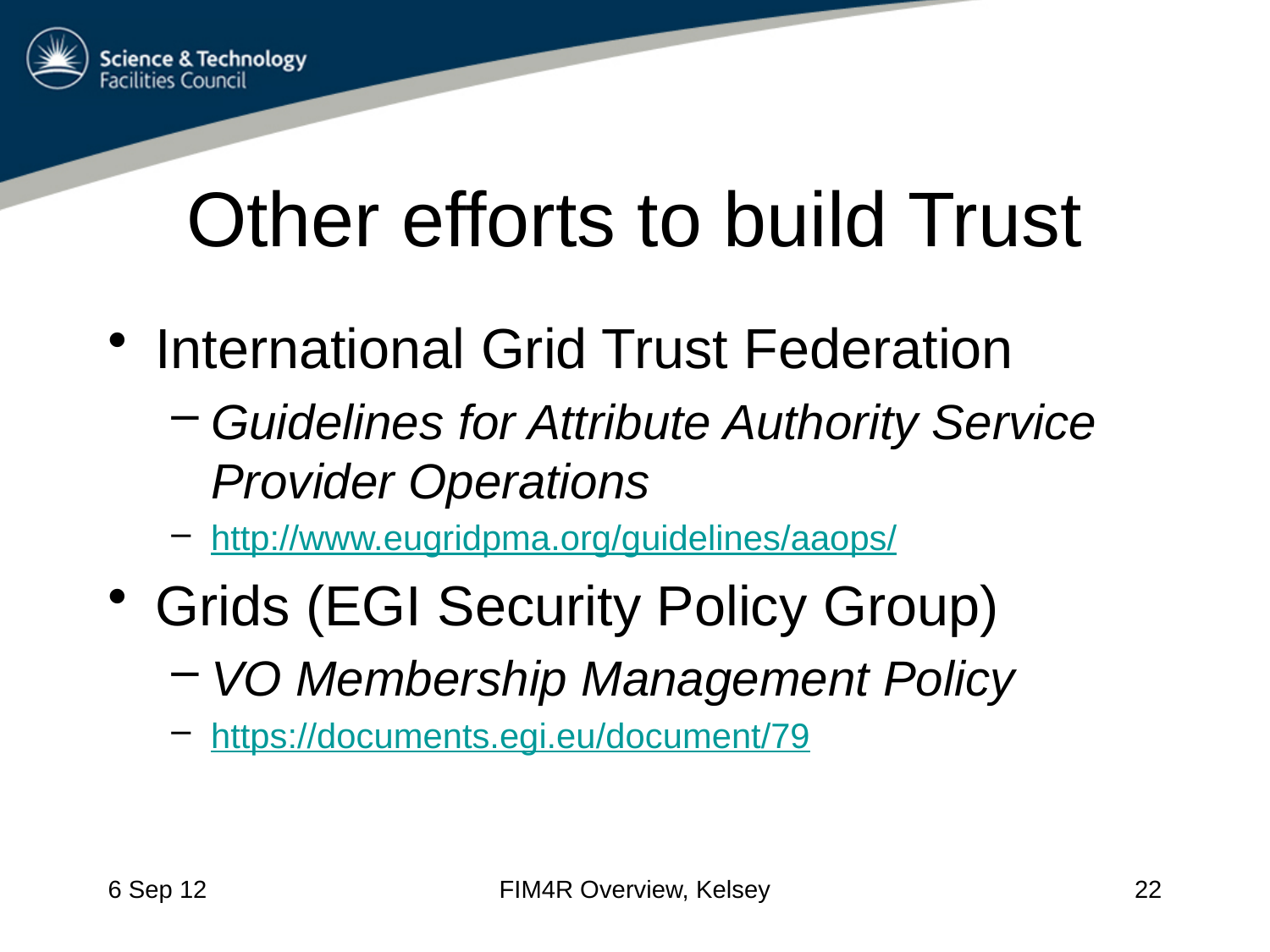

# Other efforts to build Trust
International Grid Trust Federation
Guidelines for Attribute Authority Service Provider Operations
http://www.eugridpma.org/guidelines/aaops/
Grids (EGI Security Policy Group)
VO Membership Management Policy
https://documents.egi.eu/document/79
6 Sep 12
FIM4R Overview, Kelsey
22